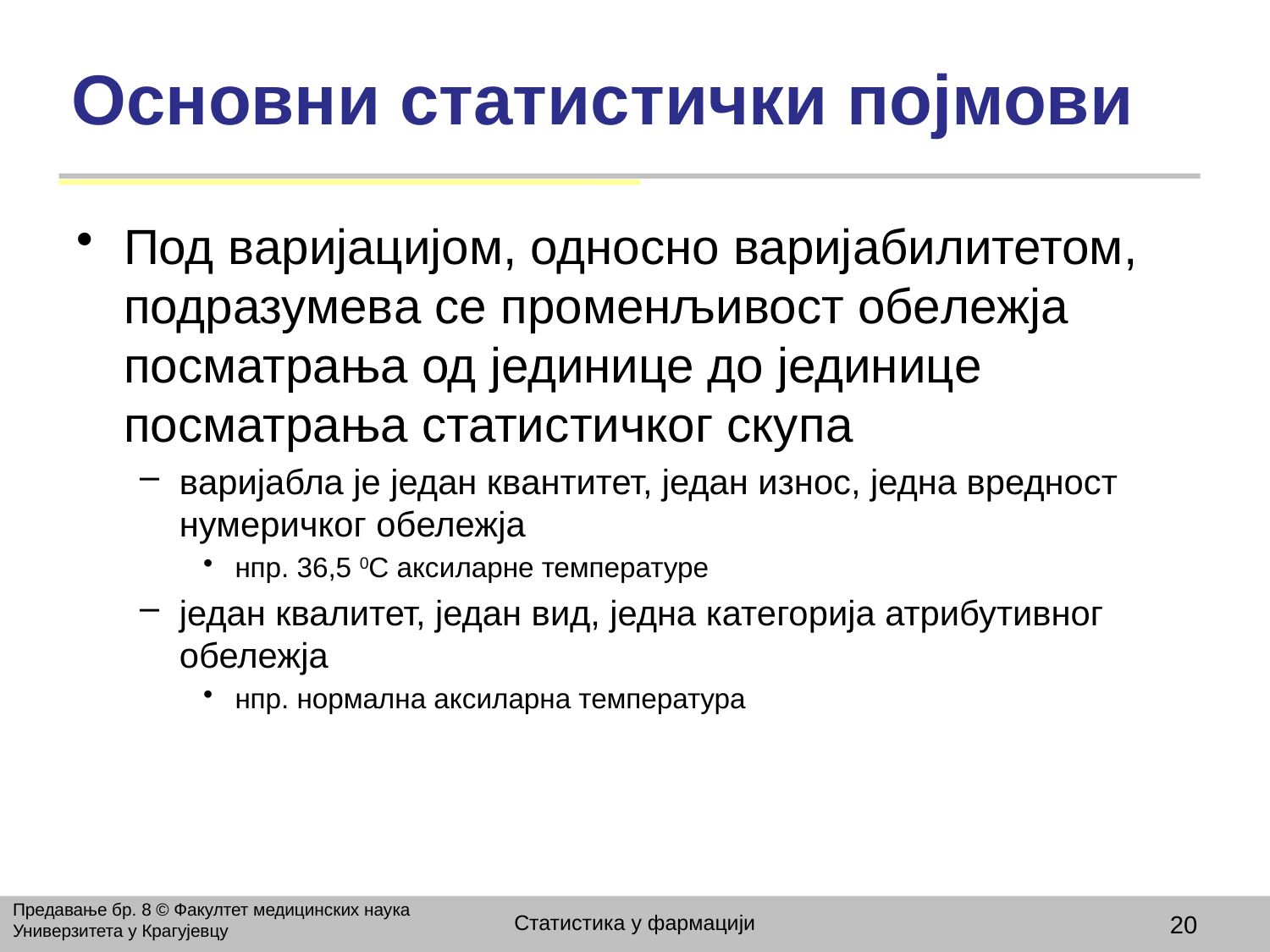

# Основни статистички појмови
Под варијацијом, односно варијабилитетом, подразумева се променљивост обележја посматрања од јединице до јединице посматрања статистичког скупа
варијабла је један квантитет, један износ, једна вредност нумеричког обележја
нпр. 36,5 0С аксиларне температуре
један квалитет, један вид, једна категорија атрибутивног обележја
нпр. нормална аксиларна температура

Предавање бр. 8 © Факултет медицинских наука Универзитета у Крагујевцу
Статистика у фармацији
20